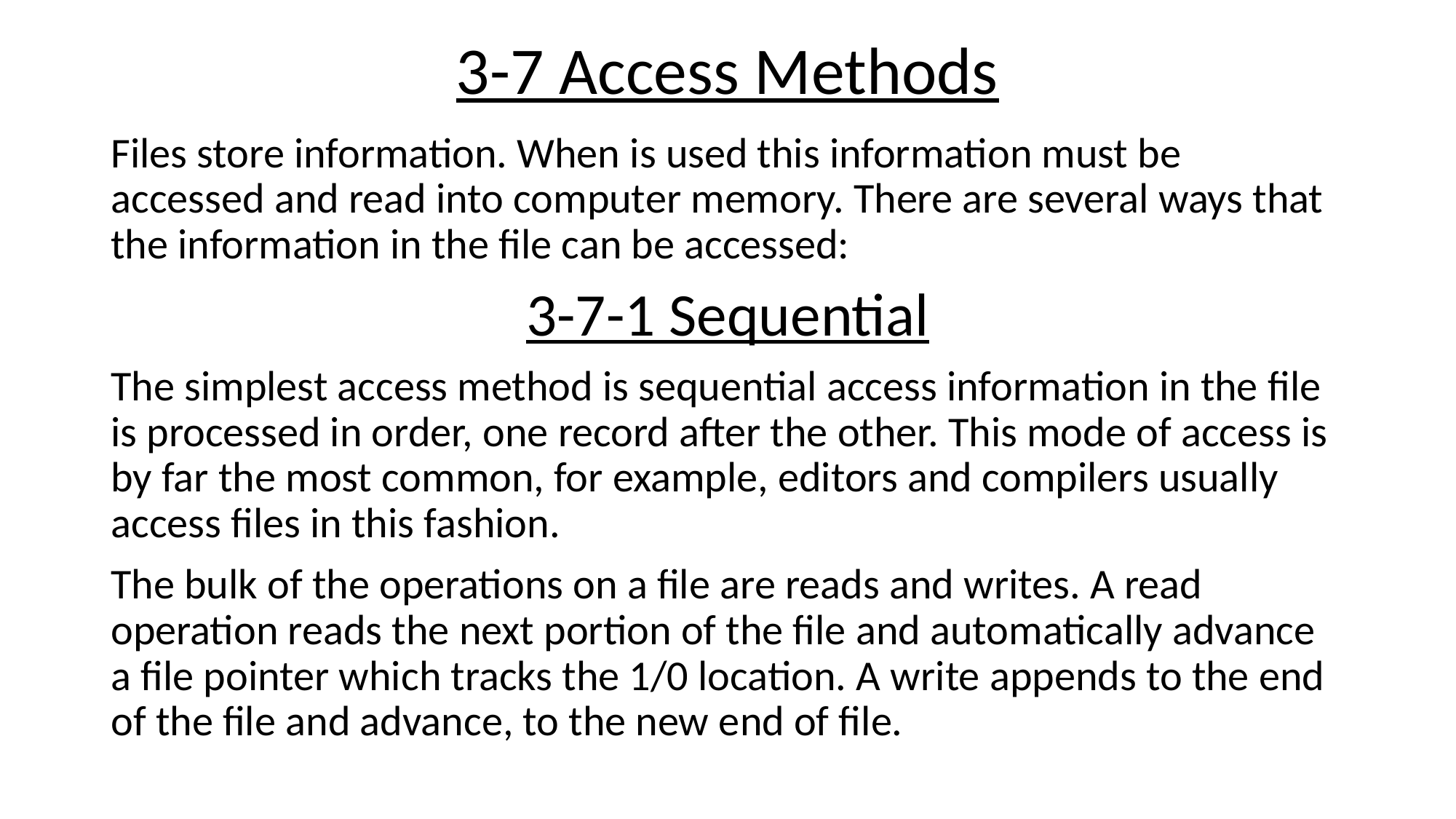

# 3-7 Access Methods

Files store information. When is used this information must be accessed and read into computer memory. There are several ways that the information in the file can be accessed:
3-7-1 Sequential
The simplest access method is sequential access information in the file is processed in order, one record after the other. This mode of access is by far the most common, for example, editors and compilers usually access files in this fashion.
The bulk of the operations on a file are reads and writes. A read operation reads the next portion of the file and automatically advance a file pointer which tracks the 1/0 location. A write appends to the end of the file and advance, to the new end of file.